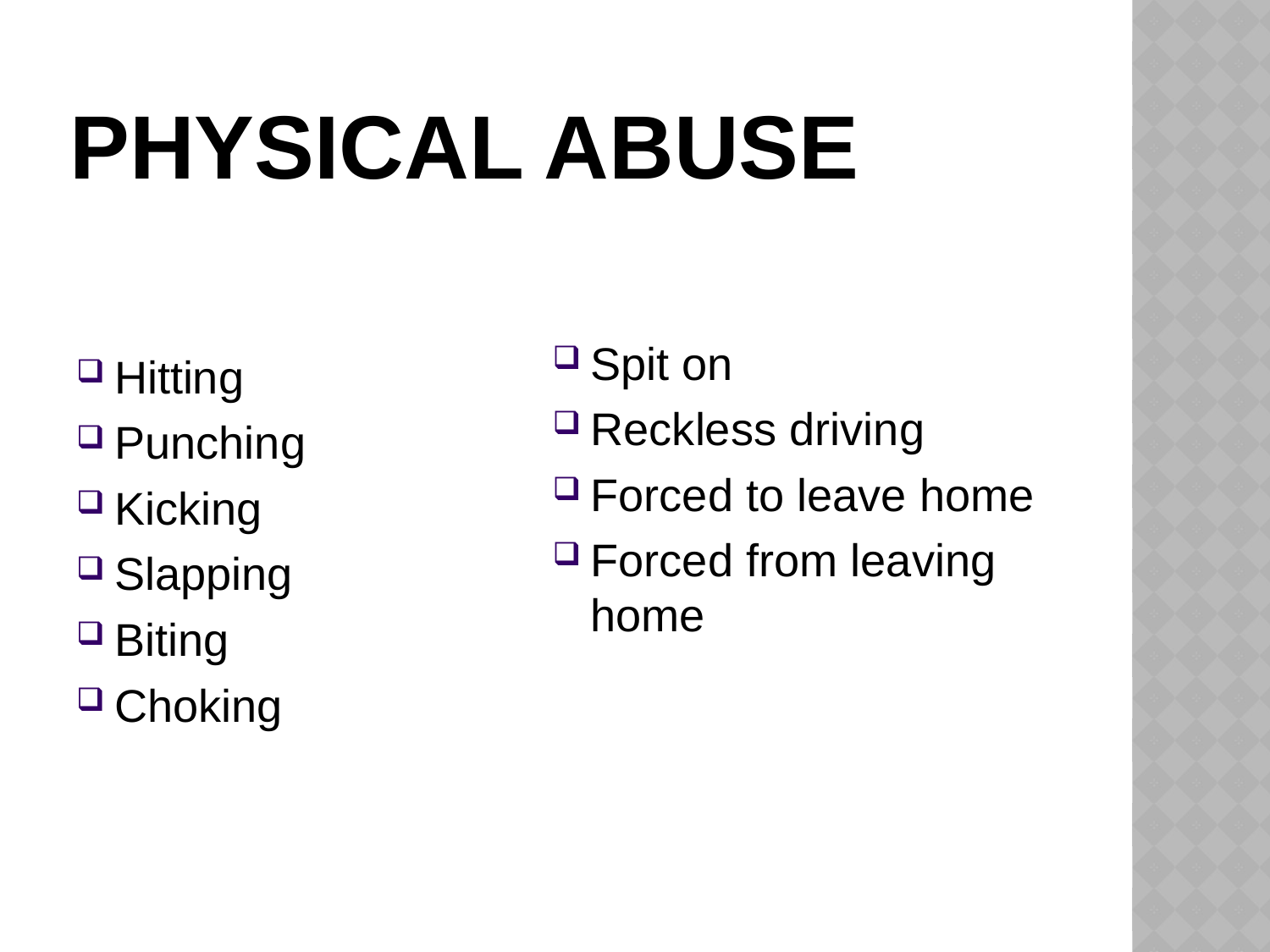

Physical Abuse
Spit on
Reckless driving
Forced to leave home
Forced from leaving home
Hitting
Punching
Kicking
Slapping
Biting
Choking